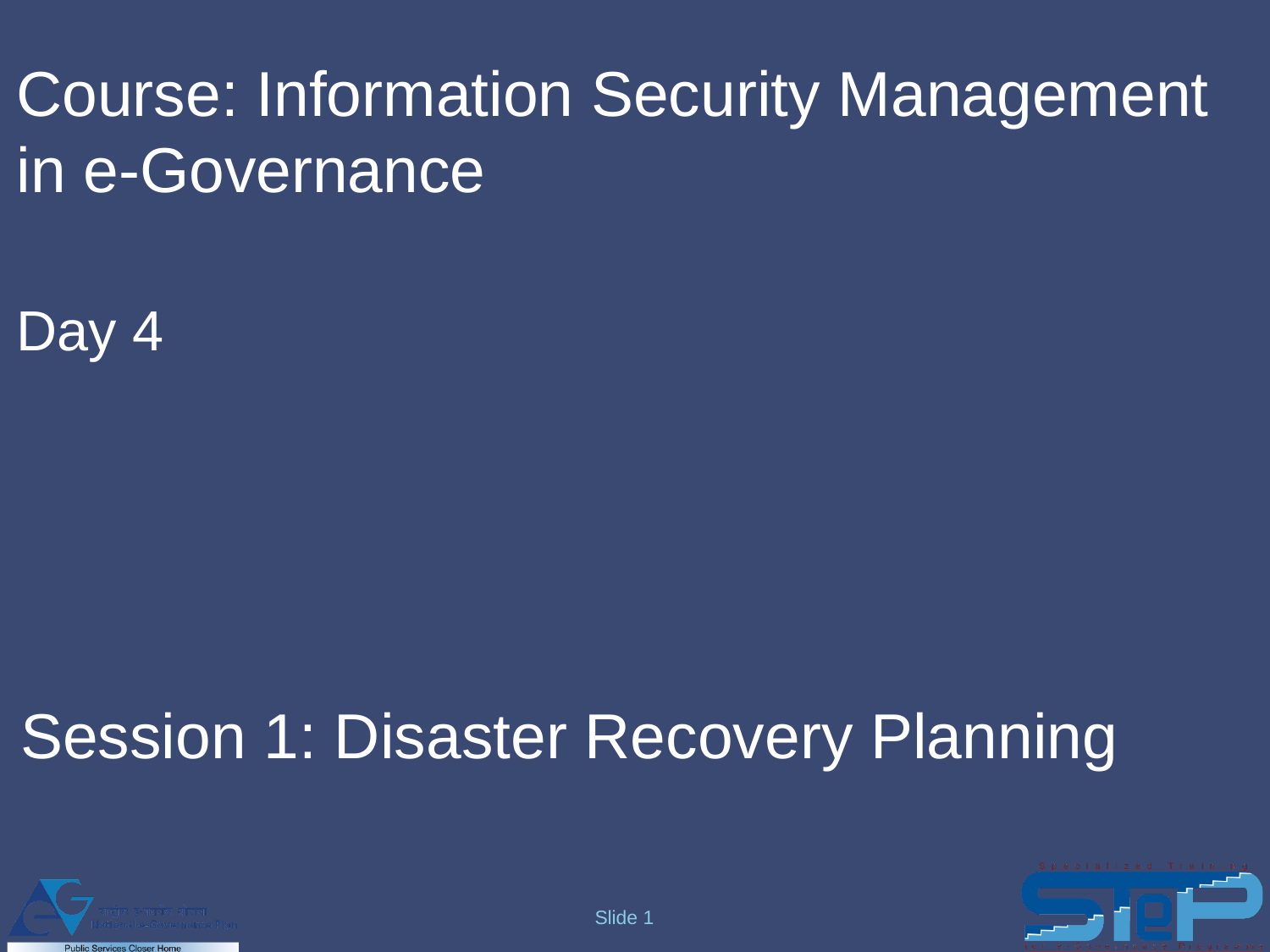

Course: Information Security Management in e-Governance

Day 4
Session 1: Disaster Recovery Planning